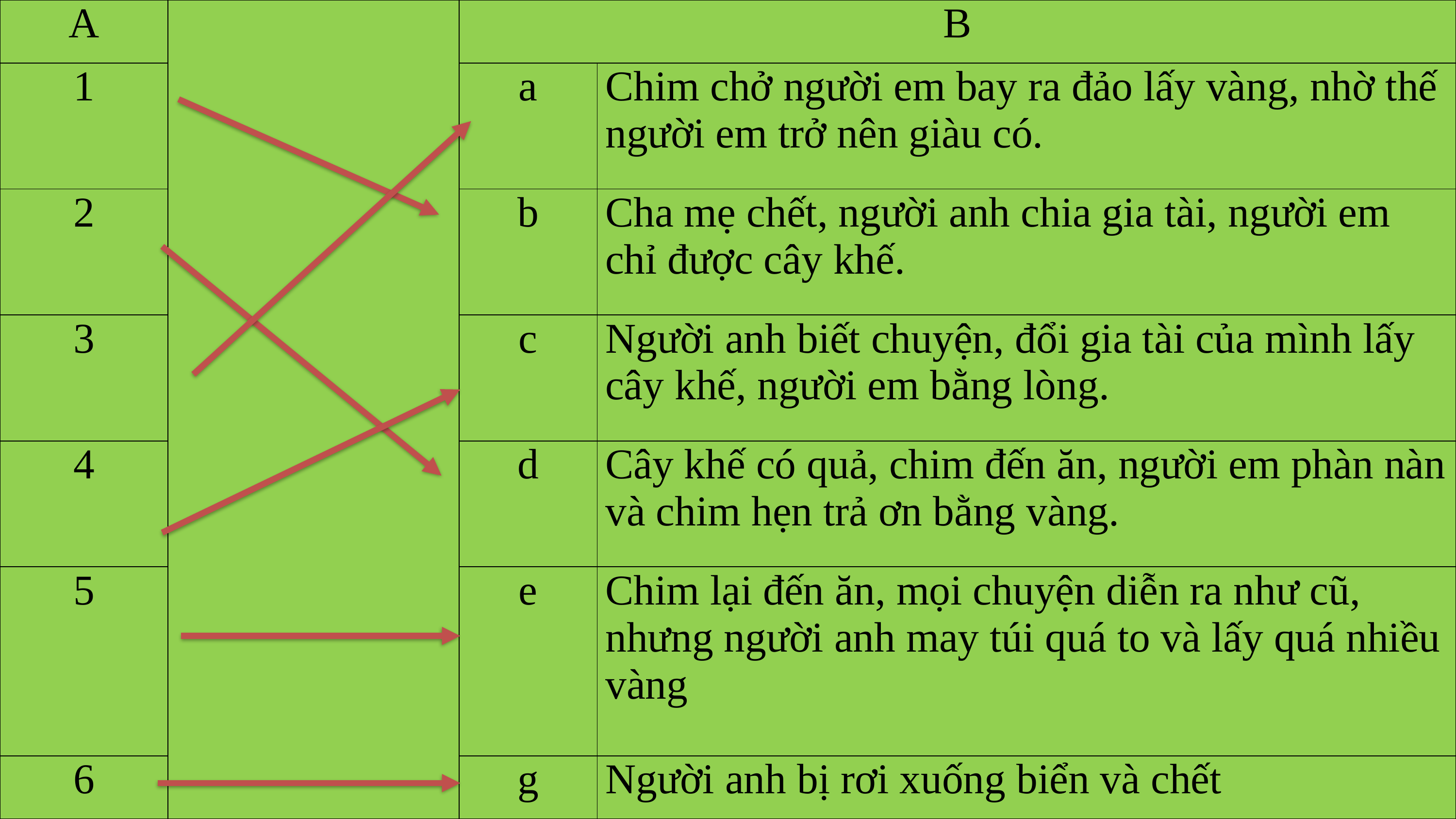

| A |  | B |  |
| --- | --- | --- | --- |
| 1 |  | a | Chim chở người em bay ra đảo lấy vàng, nhờ thế người em trở nên giàu có. |
| 2 |  | b | Cha mẹ chết, người anh chia gia tài, người em chỉ được cây khế. |
| 3 |  | c | Người anh biết chuyện, đổi gia tài của mình lấy cây khế, người em bằng lòng. |
| 4 |  | d | Cây khế có quả, chim đến ăn, người em phàn nàn và chim hẹn trả ơn bằng vàng. |
| 5 |  | e | Chim lại đến ăn, mọi chuyện diễn ra như cũ, nhưng người anh may túi quá to và lấy quá nhiều vàng |
| 6 |  | g | Người anh bị rơi xuống biển và chết |